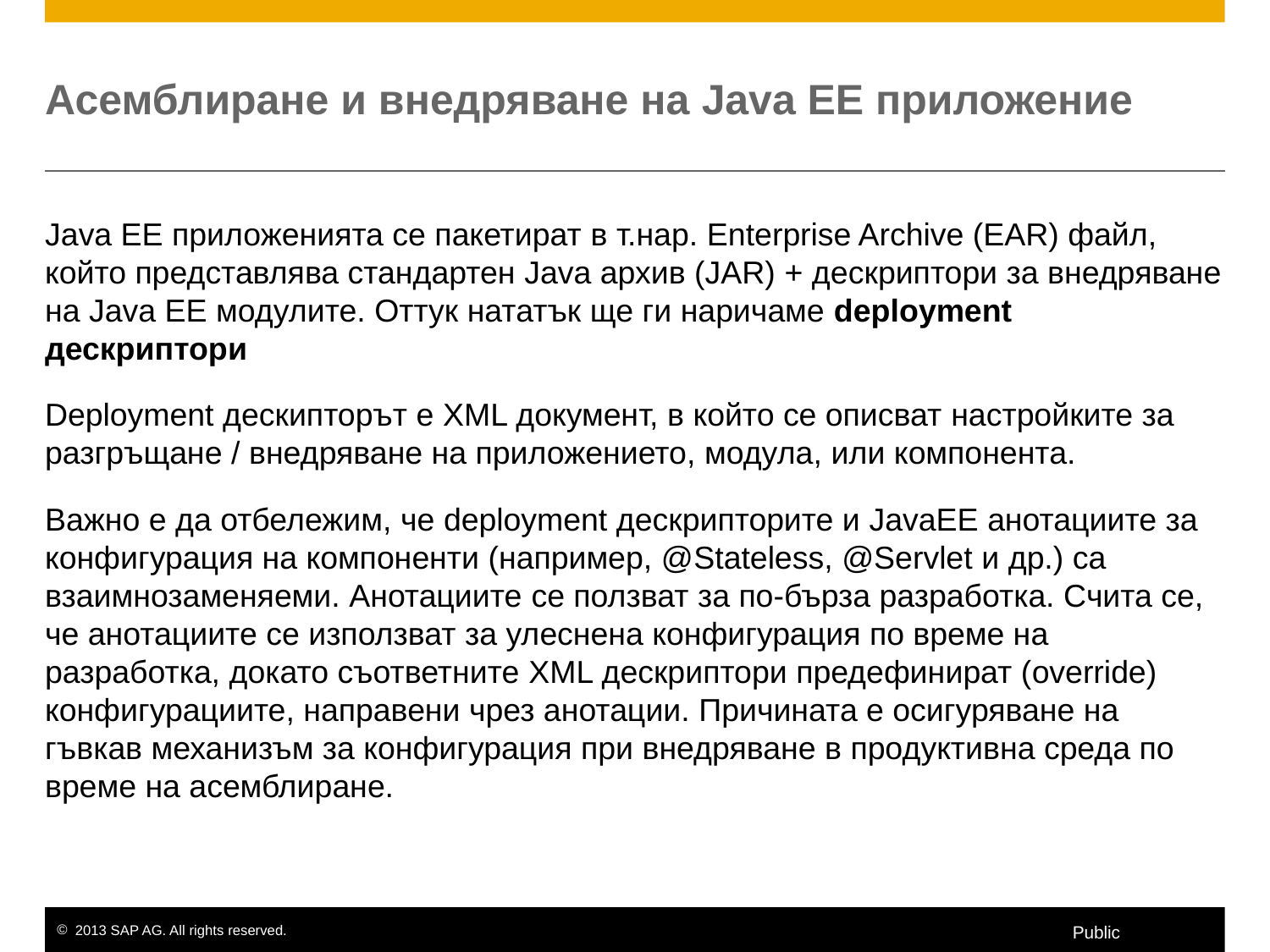

# Асемблиране и внедряване на Java EE приложение
Java EE приложенията се пакетират в т.нар. Enterprise Archive (EAR) файл, който представлява стандартен Java архив (JAR) + дескриптори за внедряване на Java EE модулите. Оттук нататък ще ги наричаме deployment дескриптори
Deployment дескипторът е XML документ, в който се описват настройките за разгръщане / внедряване на приложението, модула, или компонента.
Важно е да отбележим, че deployment дескрипторите и JavaEE анотациите за конфигурация на компоненти (например, @Stateless, @Servlet и др.) са взаимнозаменяеми. Анотациите се ползват за по-бърза разработка. Счита се, че анотациите се използват за улеснена конфигурация по време на разработка, докато съответните XML дескриптори предефинират (override) конфигурациите, направени чрез анотации. Причината е осигуряване на гъвкав механизъм за конфигурация при внедряване в продуктивна среда по време на асемблиране.